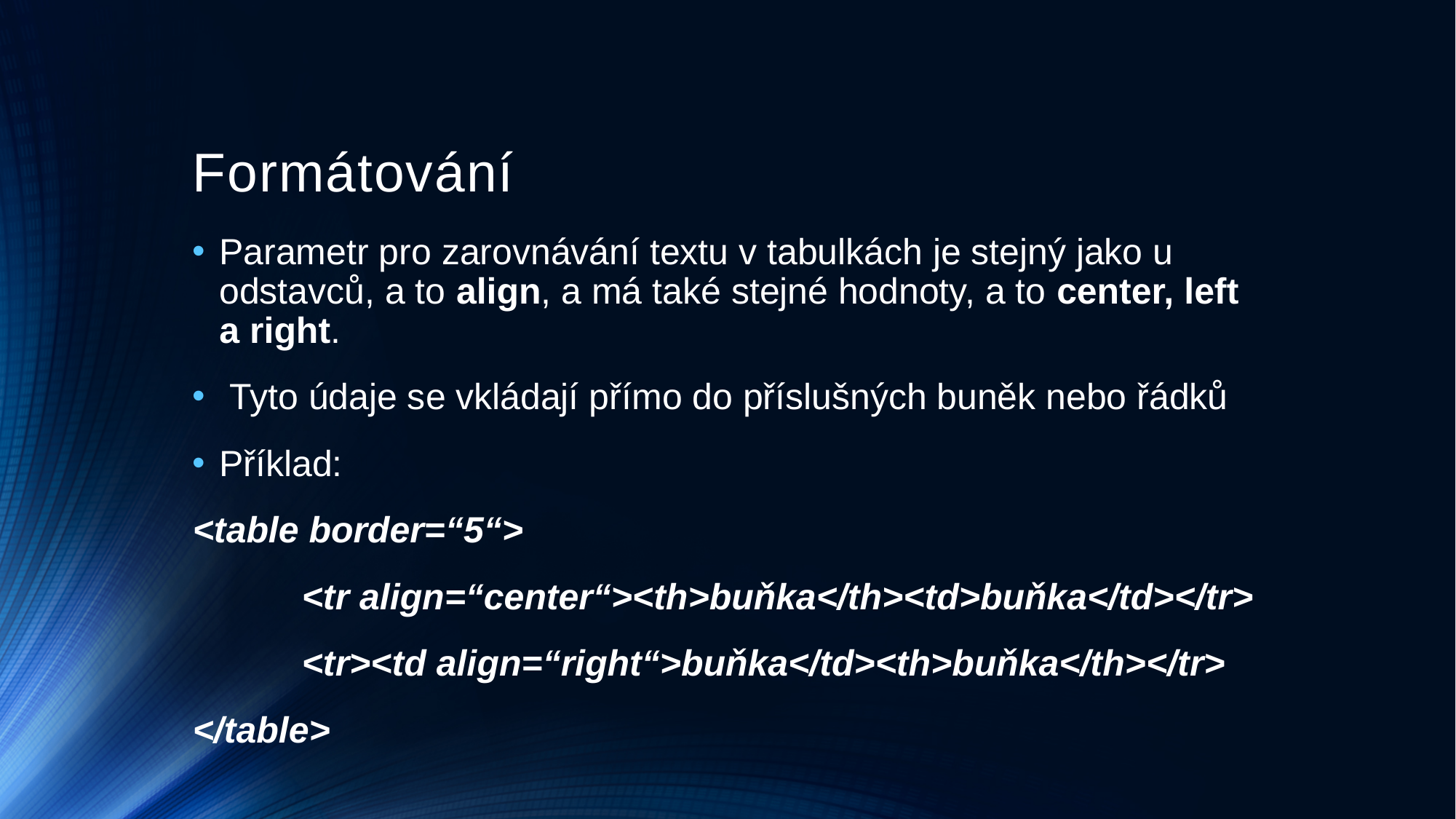

# Formátování
Parametr pro zarovnávání textu v tabulkách je stejný jako u odstavců, a to align, a má také stejné hodnoty, a to center, left a right.
 Tyto údaje se vkládají přímo do příslušných buněk nebo řádků
Příklad:
<table border=“5“>
	<tr align=“center“><th>buňka</th><td>buňka</td></tr>
	<tr><td align=“right“>buňka</td><th>buňka</th></tr>
</table>